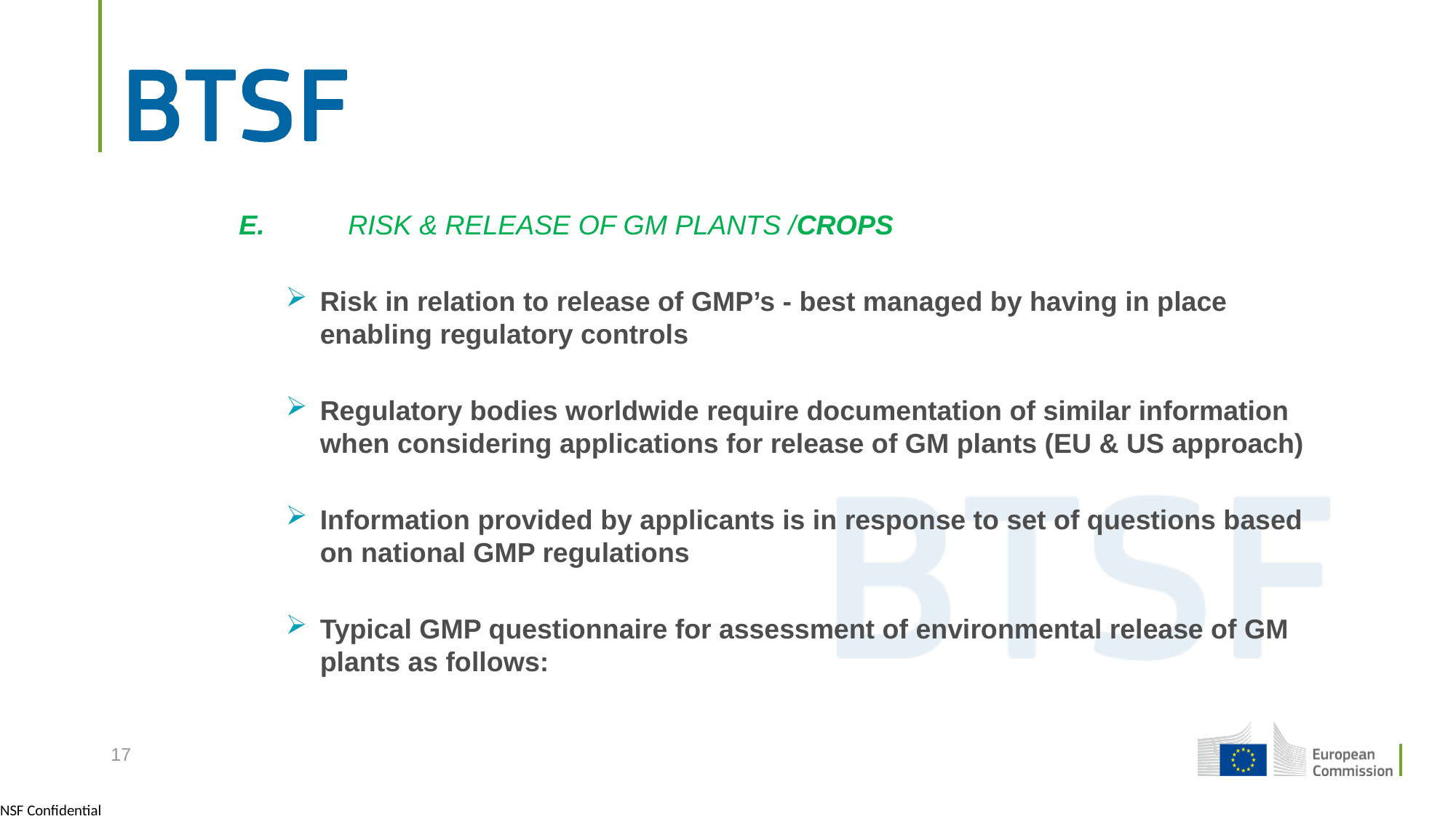

E.	 RISK & RELEASE OF GM PLANTS /CROPS

Risk in relation to release of GMP’s - best managed by having in place enabling regulatory controls

Regulatory bodies worldwide require documentation of similar information when considering applications for release of GM plants (EU & US approach)

Information provided by applicants is in response to set of questions based on national GMP regulations

Typical GMP questionnaire for assessment of environmental release of GM plants as follows:

17